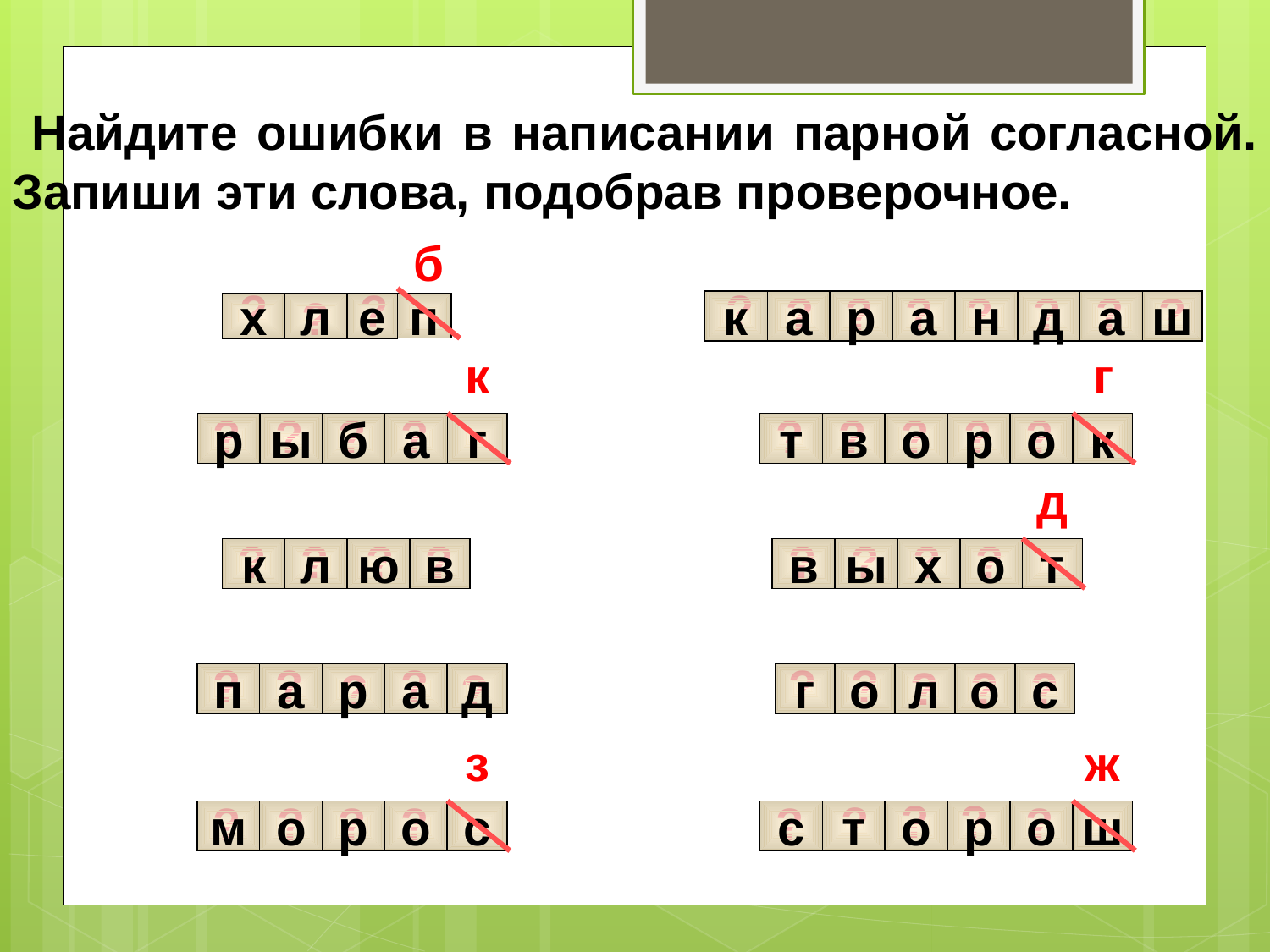

Найдите ошибки в написании парной согласной. Запиши эти слова, подобрав проверочное.
б
?
?
?
?
?
?
?
?
?
?
?

к
а
р
а
н
д
а
ш
л
п
х
е
к
г
?
?
?
?
?
?
?
?
?
р
ы
б
а
г

т
в
о
р
о
к

д
?
?
?
?
?
?
?
?
к
л
ю
в
в
ы
х
о
т

?
?
?
?
?
?
?
?
?
?
п
а
р
а
д
г
о
л
о
с
з
ж
?
?
?
?
?
?
?
?
?
м
о
р
о
с

с
т
о
р
о
ш